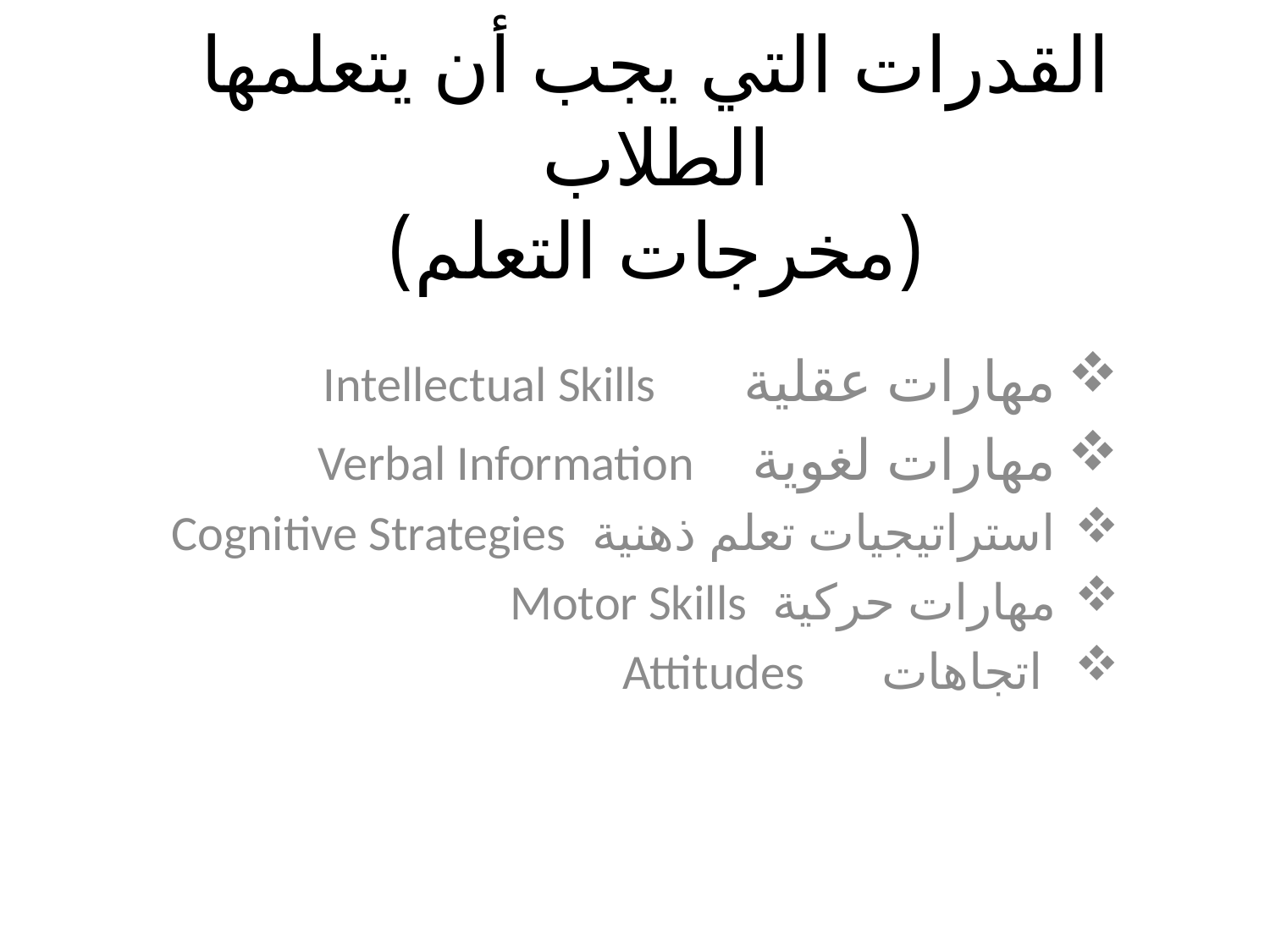

# القدرات التي يجب أن يتعلمها الطلاب (مخرجات التعلم)
مهارات عقلية      Intellectual Skills
مهارات لغوية    Verbal Information
استراتيجيات تعلم ذهنية  Cognitive Strategies
مهارات حركية  Motor Skills
 اتجاهات      Attitudes